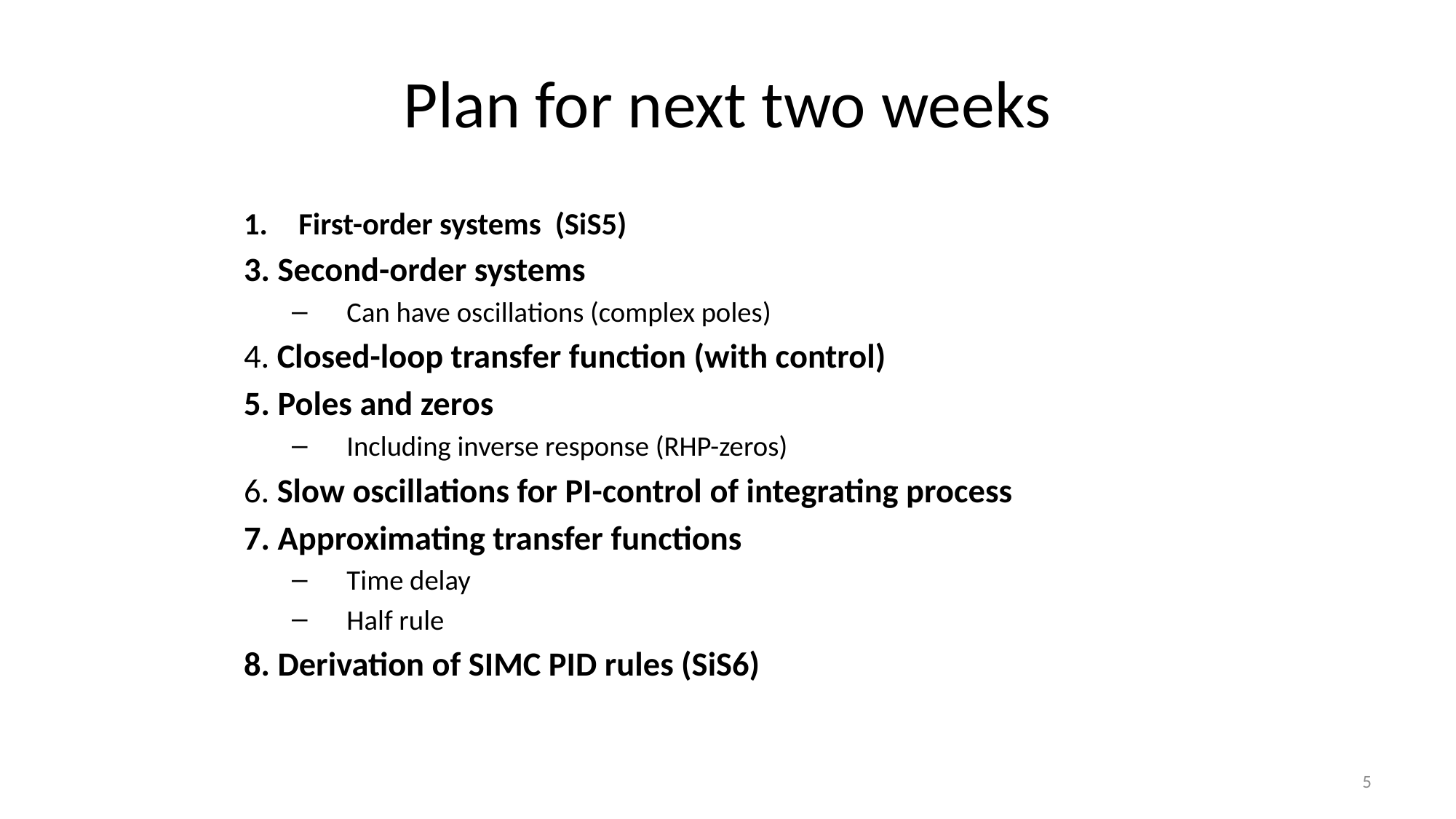

# Plan for next two weeks

First-order systems  (SiS5)
3. Second-order systems
Can have oscillations (complex poles)
4. Closed-loop transfer function (with control)
5. Poles and zeros
Including inverse response (RHP-zeros)
6. Slow oscillations for PI-control of integrating process
7. Approximating transfer functions
Time delay
Half rule
8. Derivation of SIMC PID rules (SiS6)

5